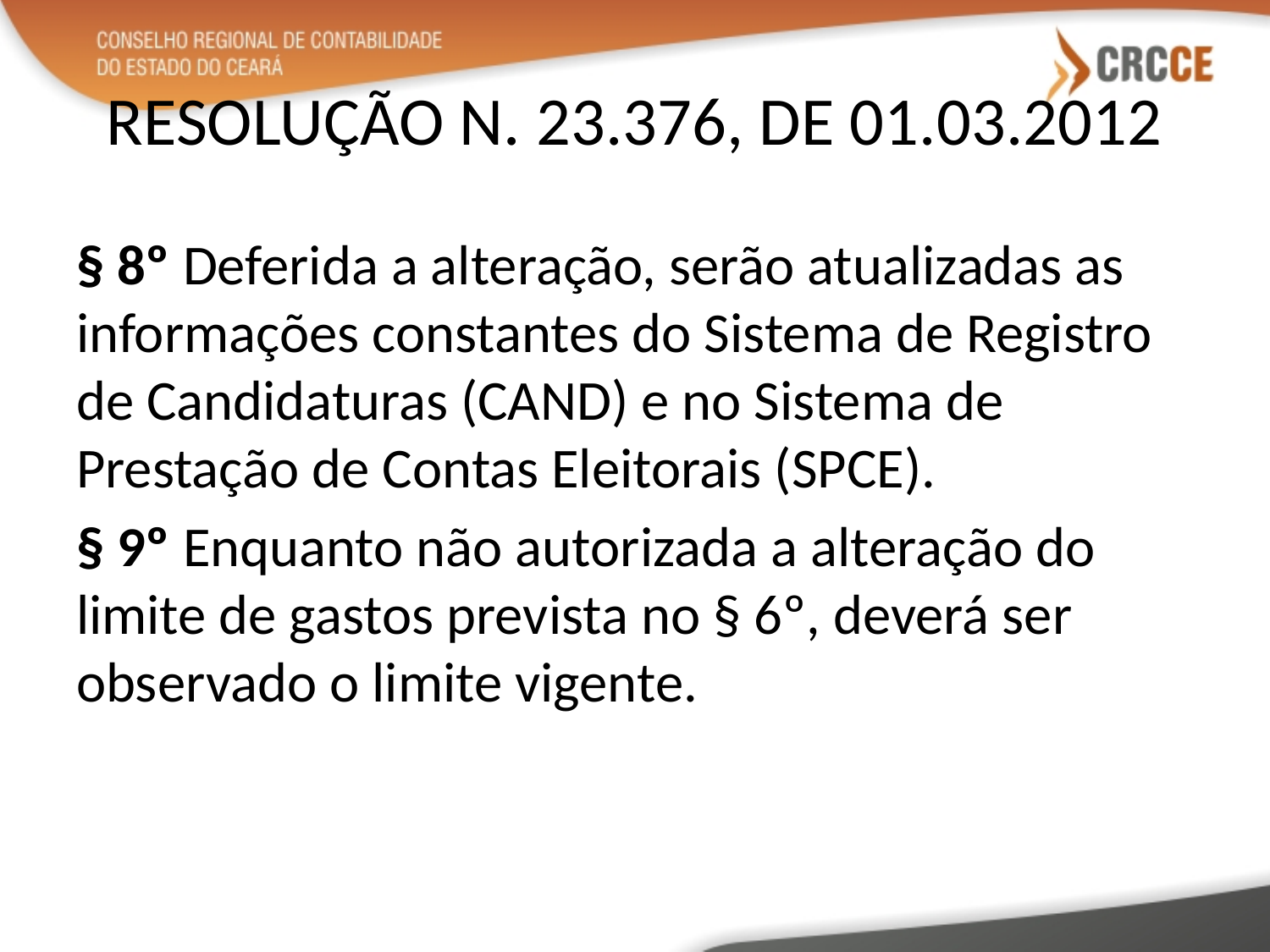

# RESOLUÇÃO N. 23.376, DE 01.03.2012
§ 8º Deferida a alteração, serão atualizadas as informações constantes do Sistema de Registro de Candidaturas (CAND) e no Sistema de Prestação de Contas Eleitorais (SPCE).
§ 9º Enquanto não autorizada a alteração do limite de gastos prevista no § 6º, deverá ser observado o limite vigente.